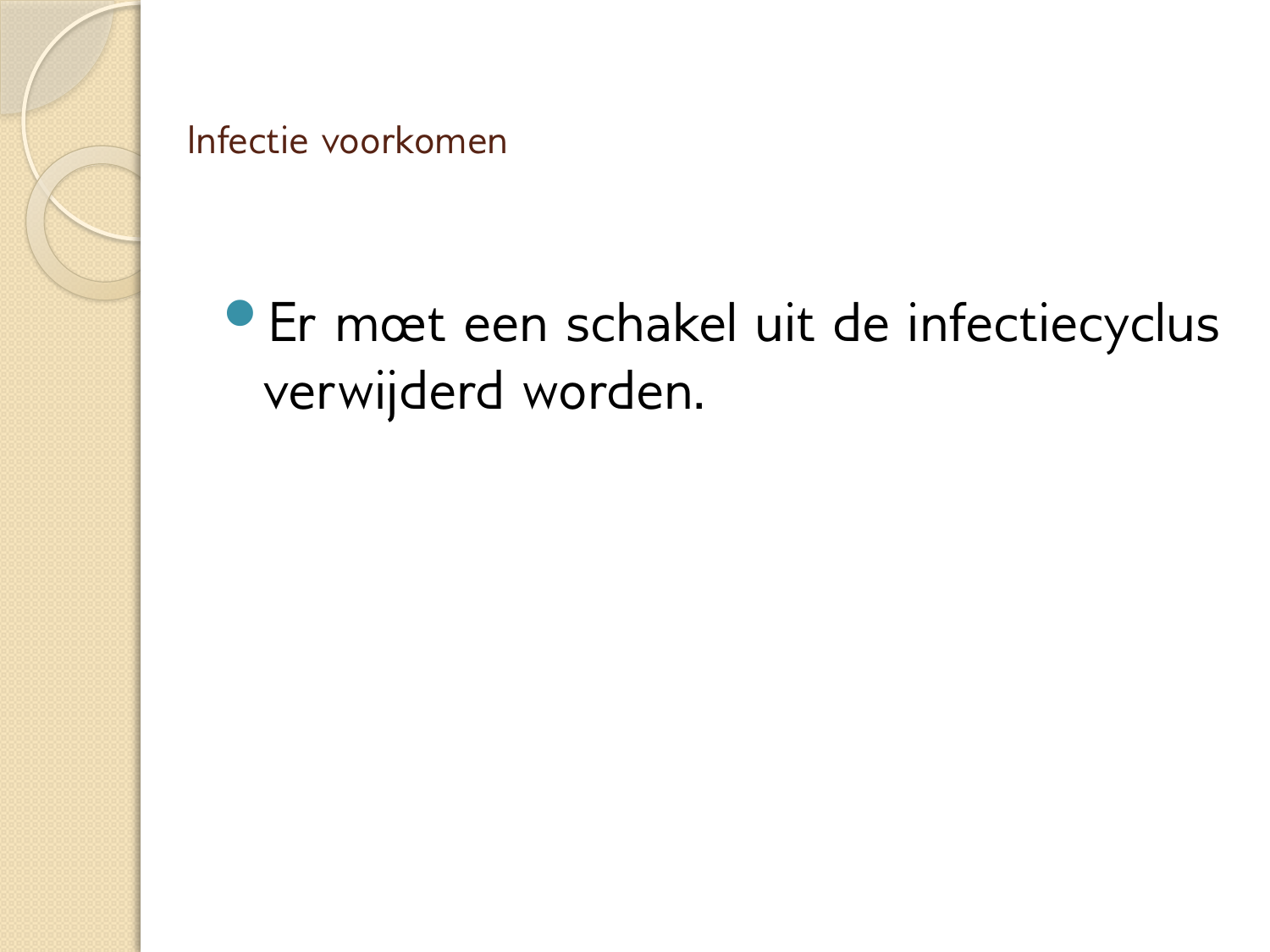

# Infectie voorkomen

Er moet een schakel uit de infectiecyclus verwijderd worden.